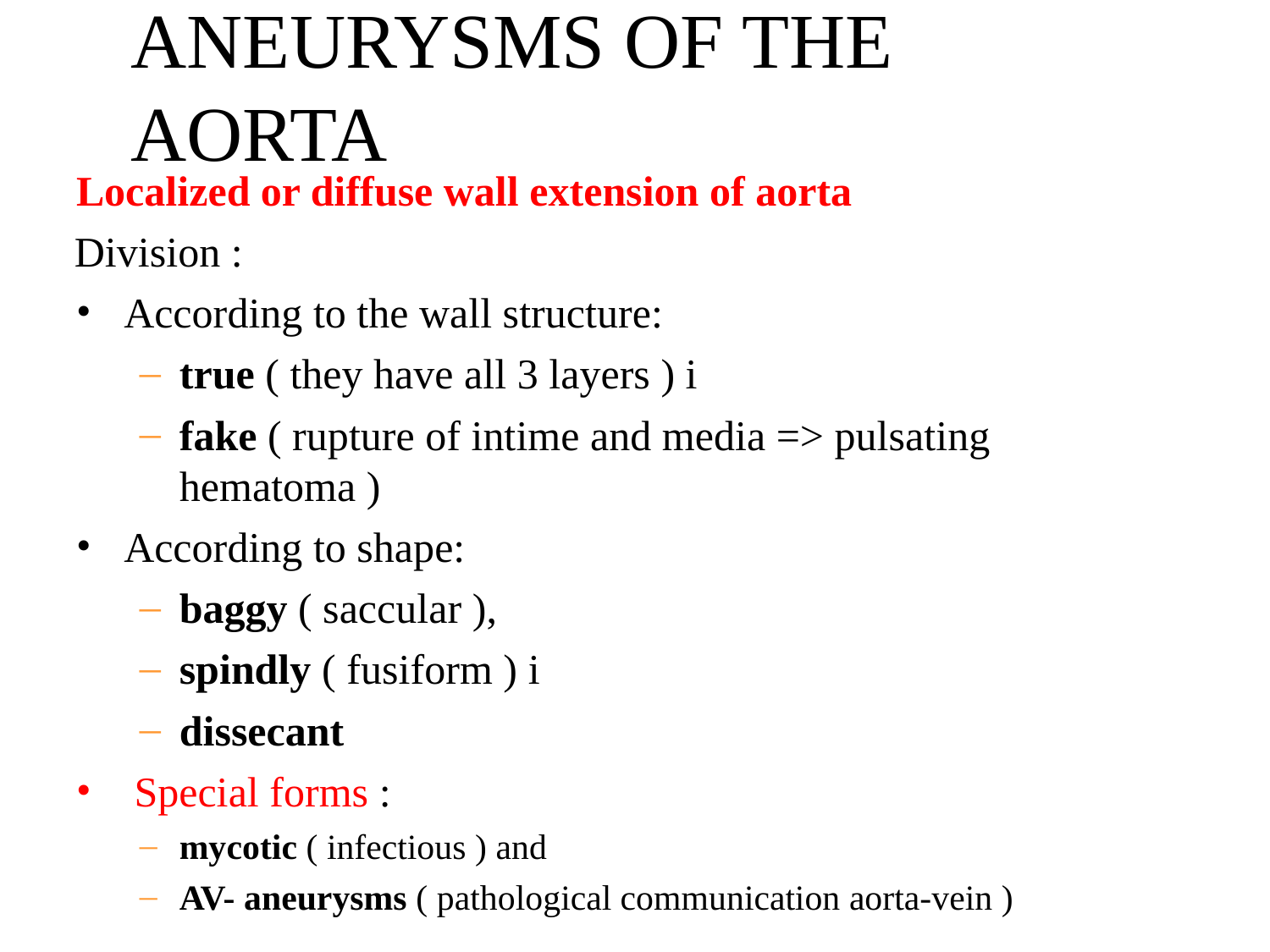

ANEURYSMS OF THE AORTA
Localized or diffuse wall extension of aorta
Division :
According to the wall structure:
true ( they have all 3 layers ) i
fake ( rupture of intime and media => pulsating hematoma )
According to shape:
baggy ( saccular ),
spindly ( fusiform ) i
dissecant
Special forms :
mycotic ( infectious ) and
AV- aneurysms ( pathological communication aorta-vein )